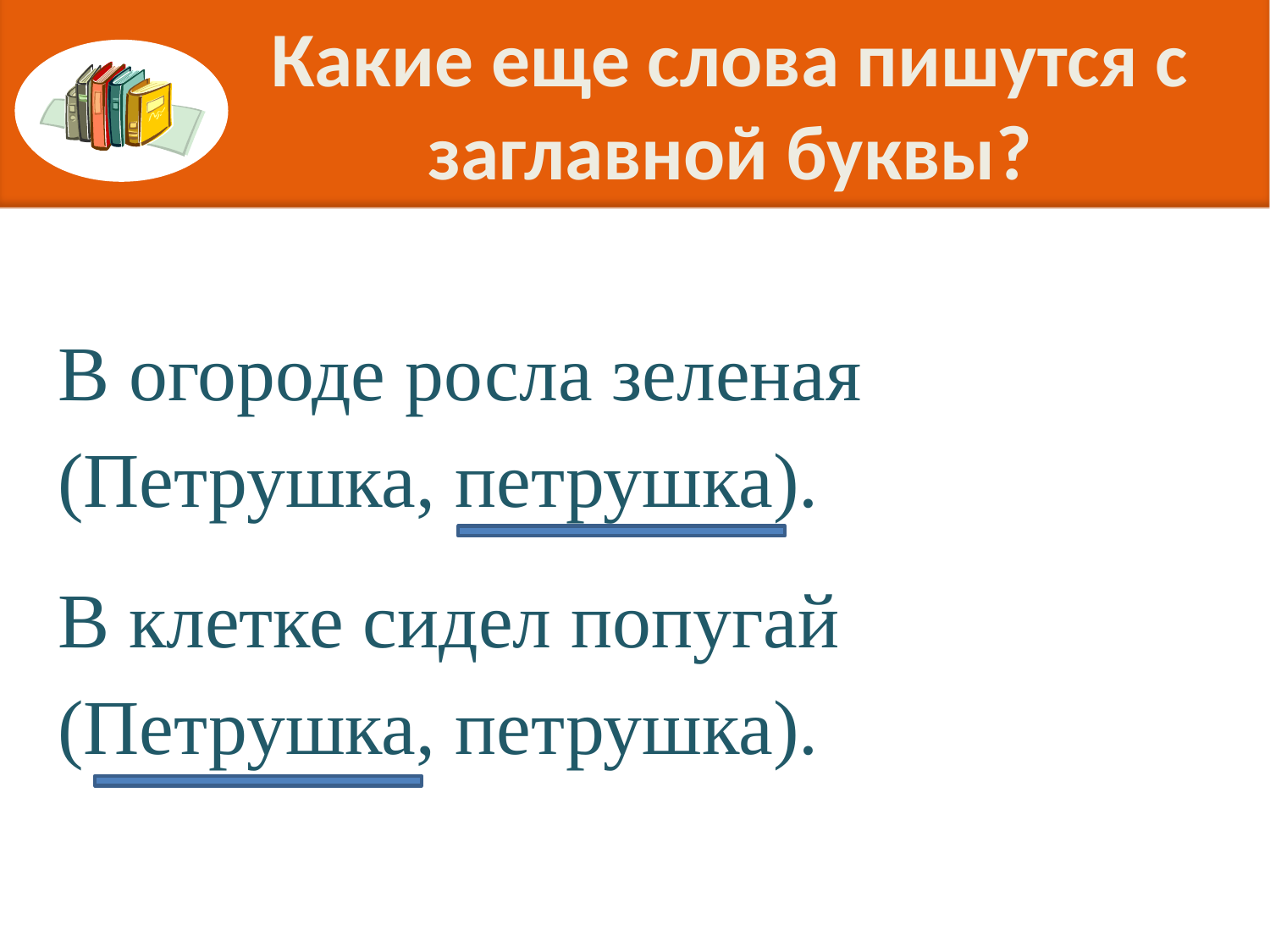

# Какие еще слова пишутся с заглавной буквы?

В огороде росла зеленая  (Петрушка, петрушка).
В клетке сидел попугай  (Петрушка, петрушка).